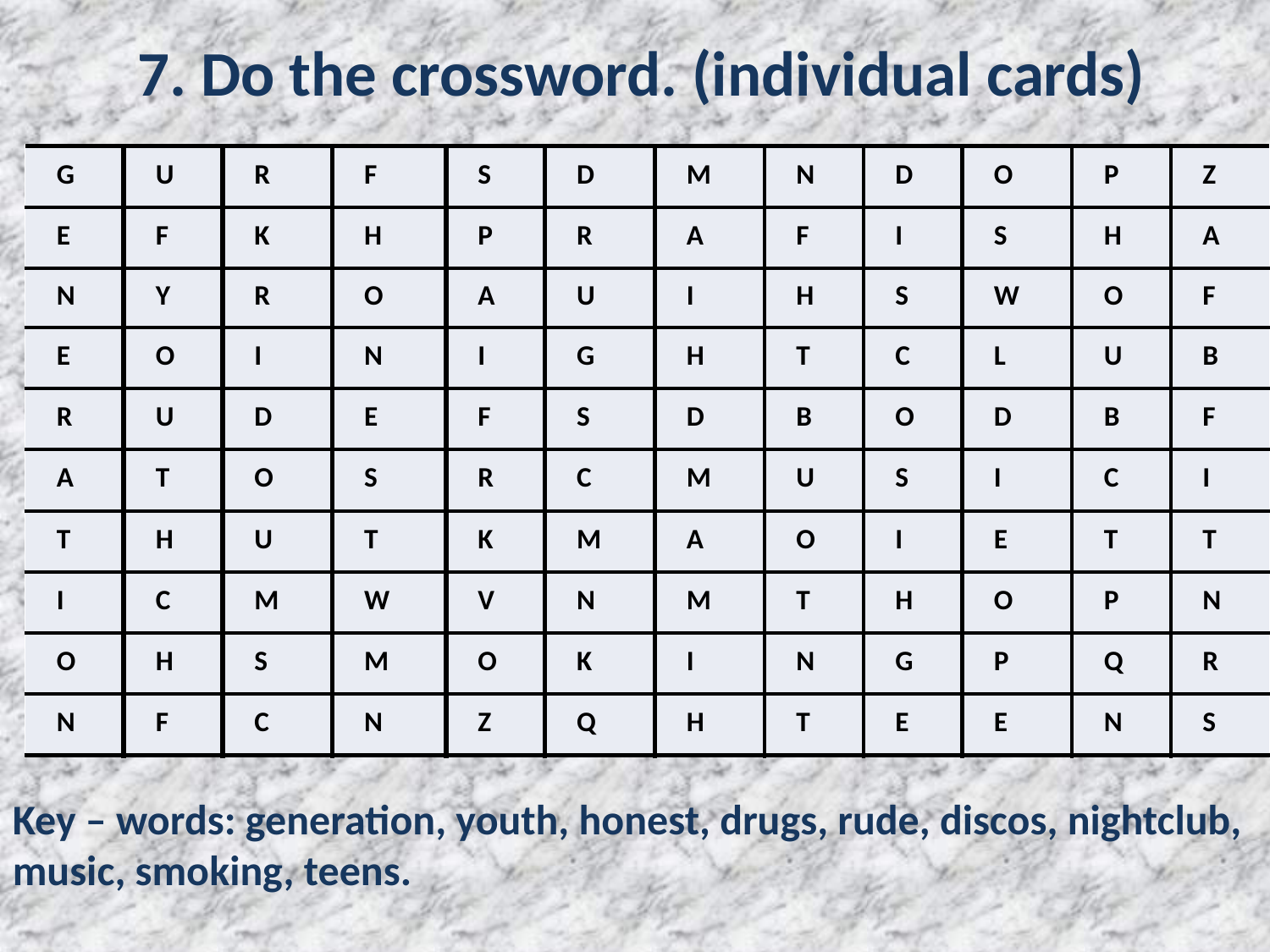

7. Do the crossword. (individual cards)
| G | U | R | F | S | D | M | N | D | O | P | Z |
| --- | --- | --- | --- | --- | --- | --- | --- | --- | --- | --- | --- |
| E | F | K | H | P | R | A | F | I | S | H | A |
| N | Y | R | O | A | U | I | H | S | W | O | F |
| E | O | I | N | I | G | H | T | C | L | U | B |
| R | U | D | E | F | S | D | B | O | D | B | F |
| A | T | O | S | R | C | M | U | S | I | C | I |
| T | H | U | T | K | M | A | O | I | E | T | T |
| I | C | M | W | V | N | M | T | H | O | P | N |
| O | H | S | M | O | K | I | N | G | P | Q | R |
| N | F | C | N | Z | Q | H | T | E | E | N | S |
Key – words: generation, youth, honest, drugs, rude, discos, nightclub, music, smoking, teens.